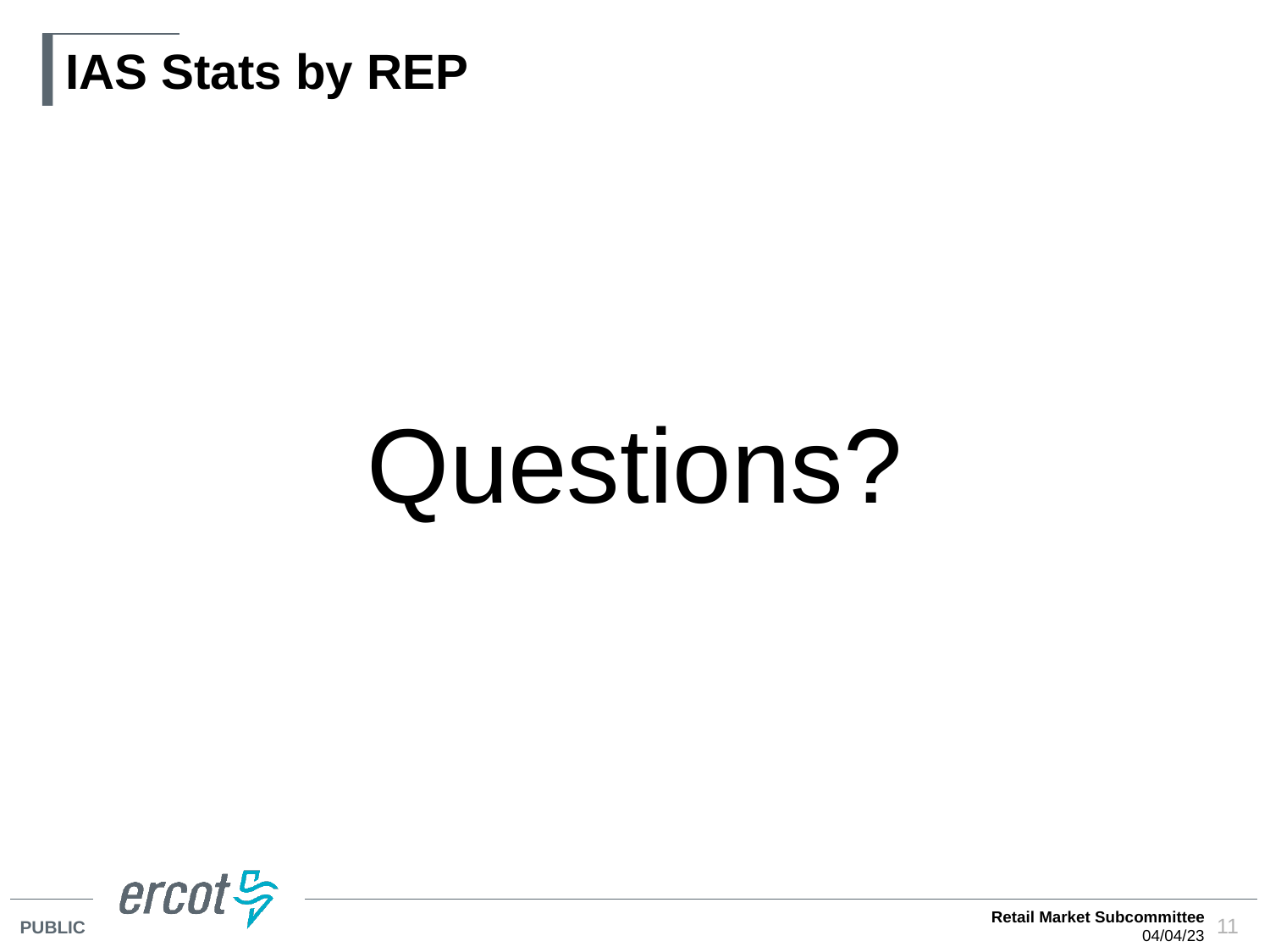

# IAS Stats by REP

Questions?

Retail Market Subcommittee
04/04/23
11